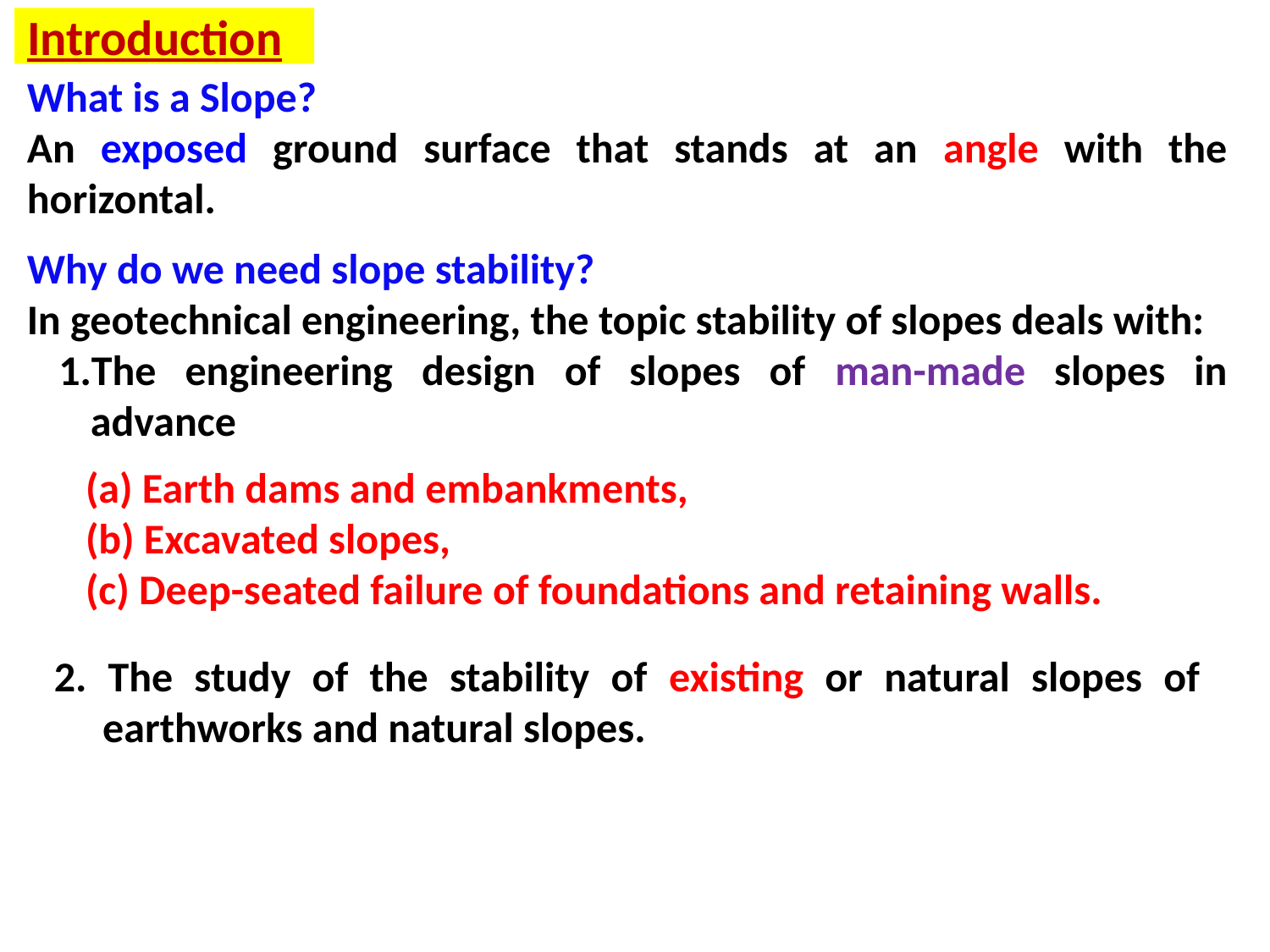

# Introduction
What is a Slope?
An exposed ground surface that stands at an angle with the horizontal.

Why do we need slope stability?
In geotechnical engineering, the topic stability of slopes deals with:
The engineering design of slopes of man-made slopes in advance
(a) Earth dams and embankments,
(b) Excavated slopes,
(c) Deep-seated failure of foundations and retaining walls.
2. The study of the stability of existing or natural slopes of earthworks and natural slopes.